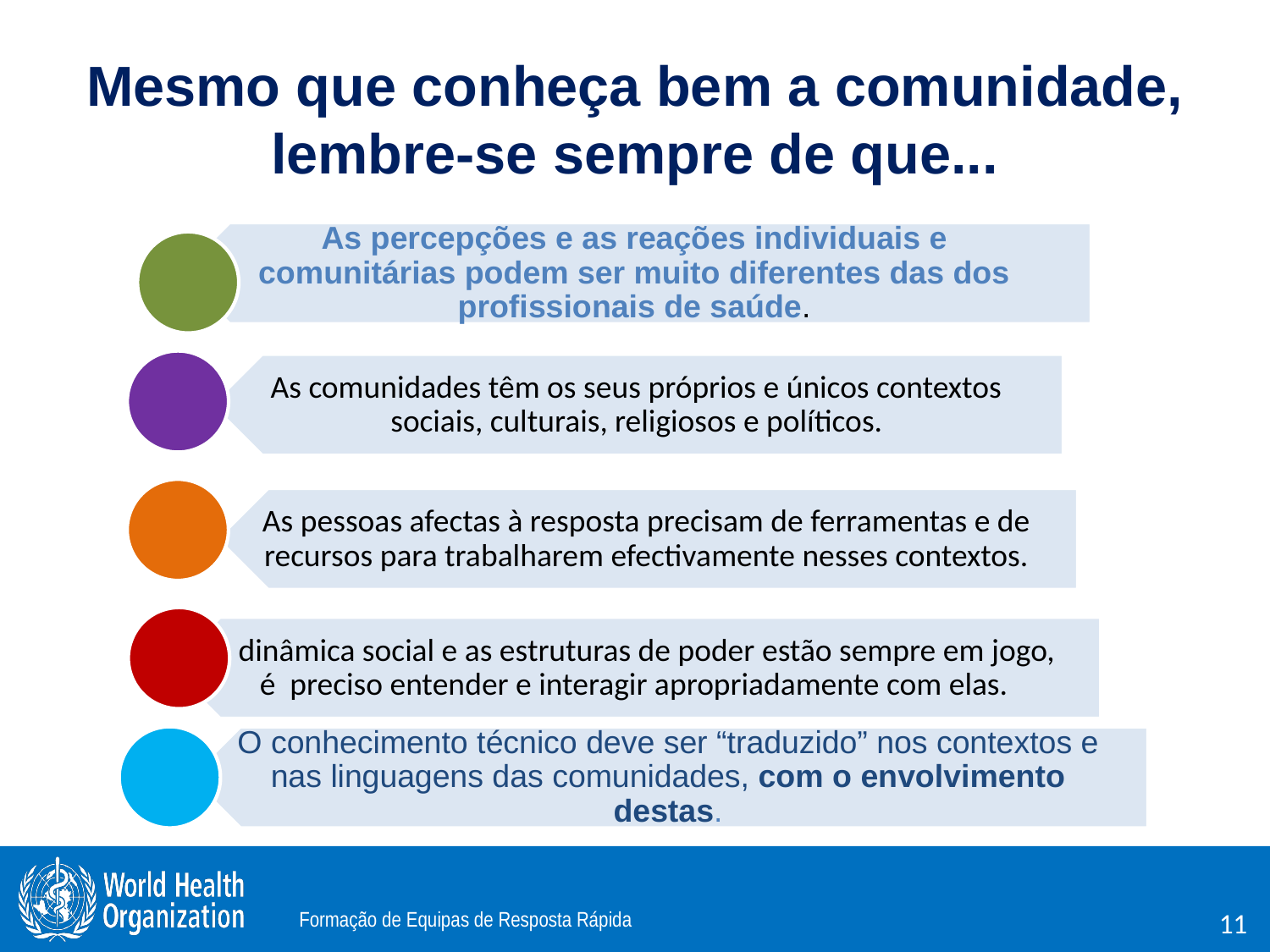

# Mesmo que conheça bem a comunidade, lembre-se sempre de que...
As percepções e as reações individuais e comunitárias podem ser muito diferentes das dos profissionais de saúde.
As comunidades têm os seus próprios e únicos contextos sociais, culturais, religiosos e políticos.
As pessoas afectas à resposta precisam de ferramentas e de recursos para trabalharem efectivamente nesses contextos.
A dinâmica social e as estruturas de poder estão sempre em jogo, é  preciso entender e interagir apropriadamente com elas.
O conhecimento técnico deve ser “traduzido” nos contextos e nas linguagens das comunidades, com o envolvimento destas.